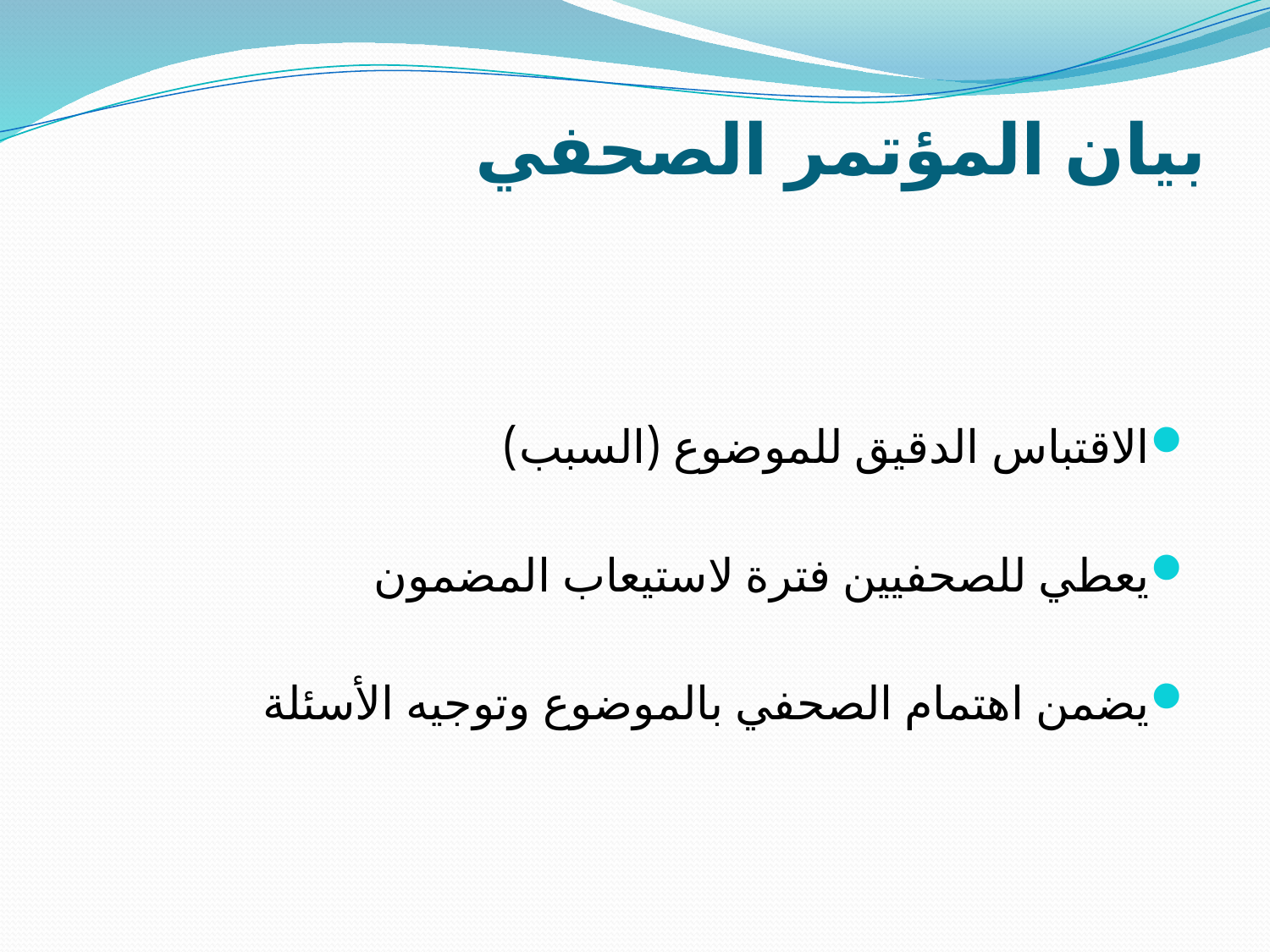

# بيان المؤتمر الصحفي
الاقتباس الدقيق للموضوع (السبب)

يعطي للصحفيين فترة لاستيعاب المضمون

يضمن اهتمام الصحفي بالموضوع وتوجيه الأسئلة